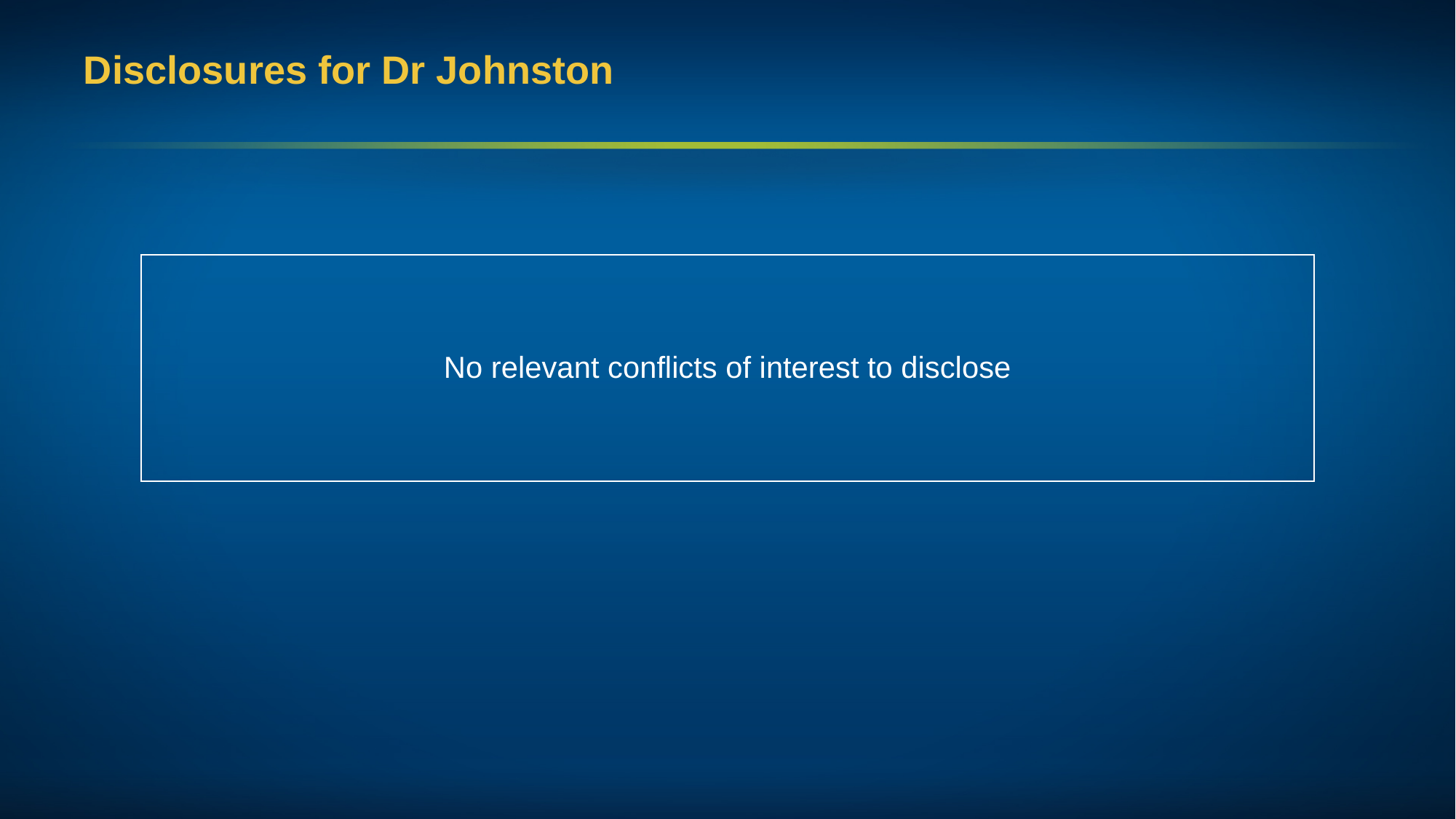

# Disclosures for Dr Johnston
| No relevant conflicts of interest to disclose |
| --- |